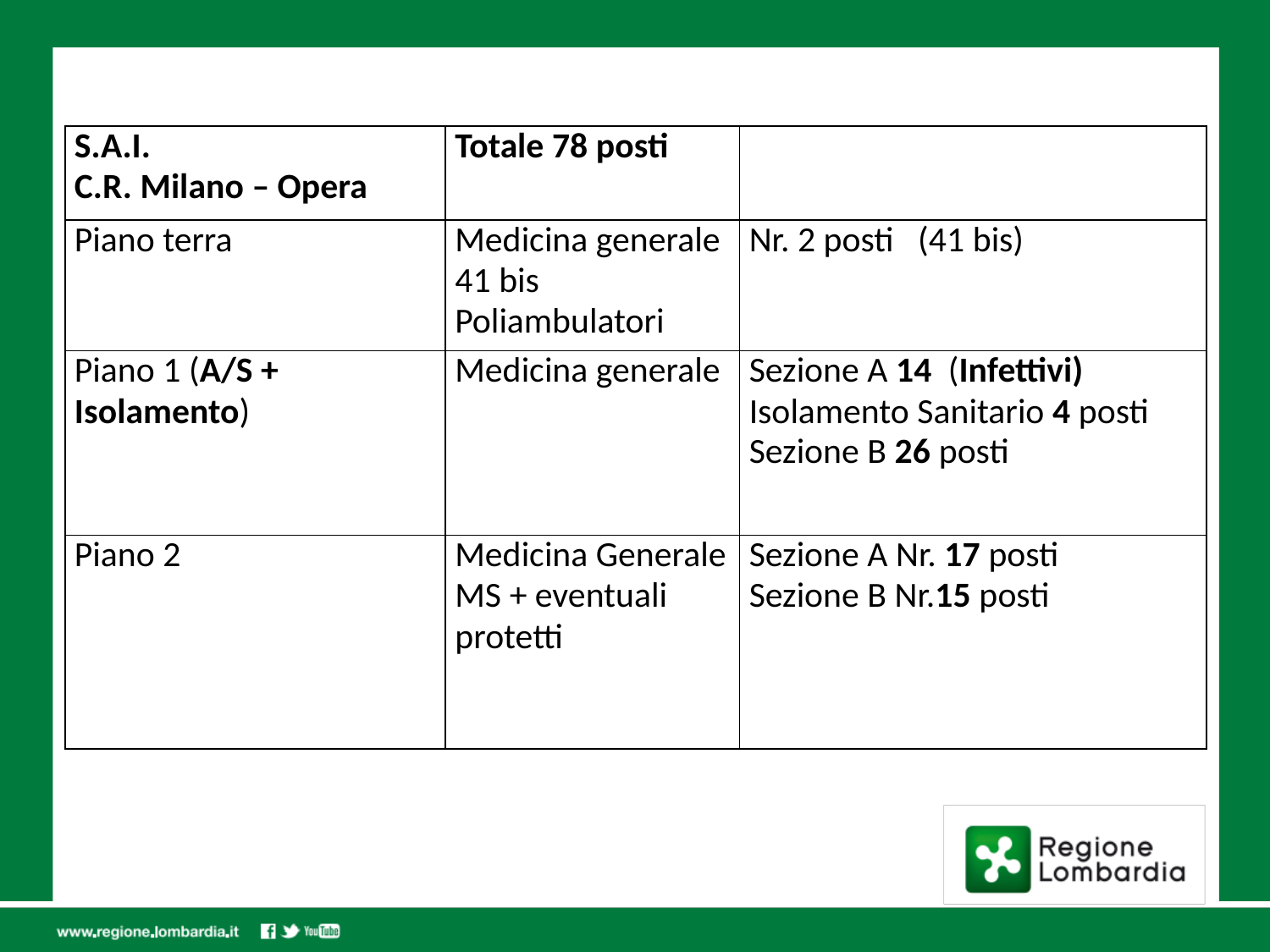

| S.A.I. C.R. Milano – Opera | Totale 78 posti |  |
| --- | --- | --- |
| Piano terra | Medicina generale 41 bis Poliambulatori | Nr. 2 posti (41 bis) |
| Piano 1 (A/S + Isolamento) | Medicina generale | Sezione A 14 (Infettivi) Isolamento Sanitario 4 posti Sezione B 26 posti |
|  |  |  |
| Piano 2 | Medicina Generale MS + eventuali protetti | Sezione A Nr. 17 posti Sezione B Nr.15 posti |